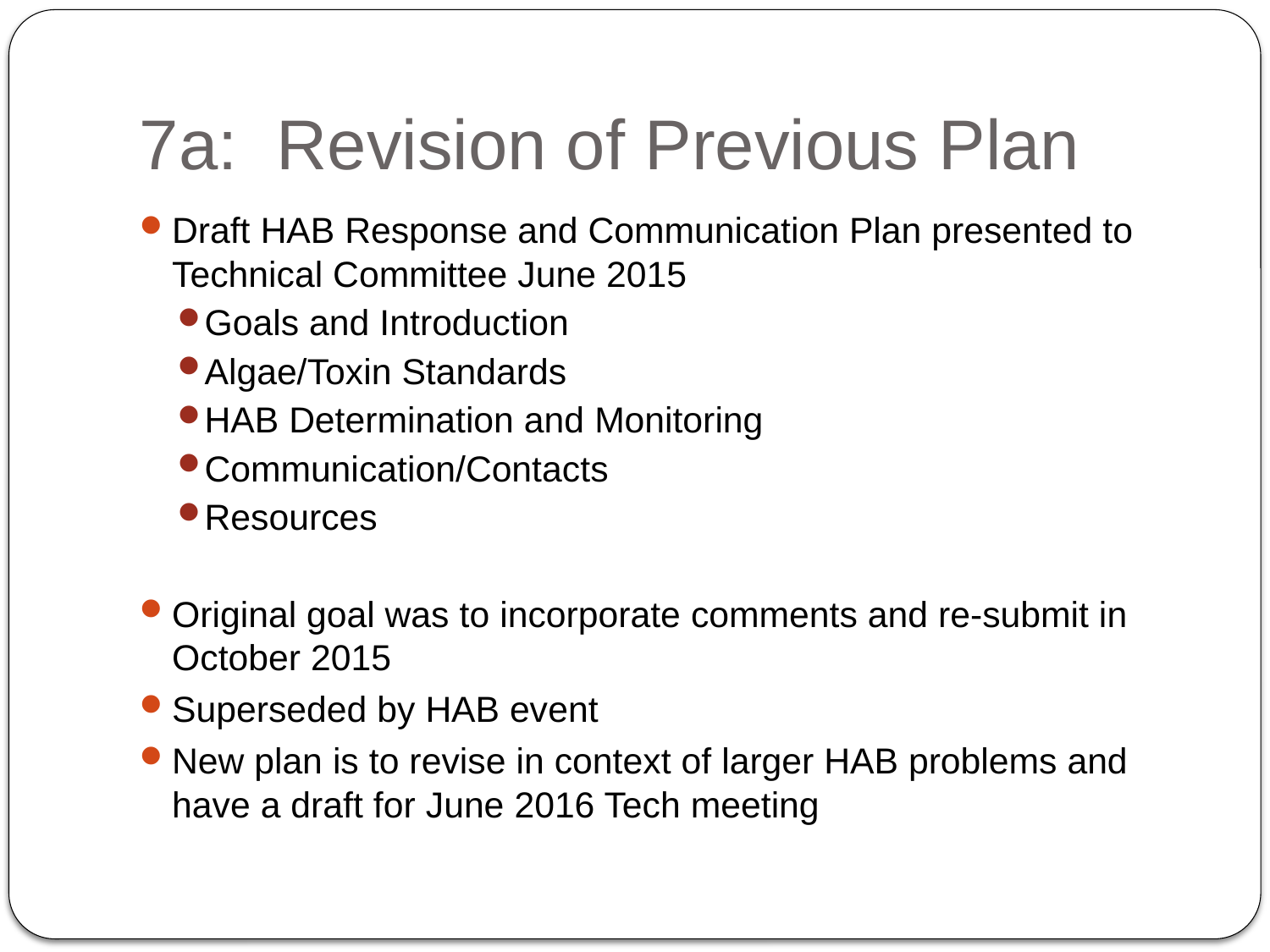

# 7a:  Revision of Previous Plan
Draft HAB Response and Communication Plan presented to Technical Committee June 2015
Goals and Introduction
Algae/Toxin Standards
HAB Determination and Monitoring
Communication/Contacts
Resources

Original goal was to incorporate comments and re-submit in October 2015
Superseded by HAB event
New plan is to revise in context of larger HAB problems and have a draft for June 2016 Tech meeting